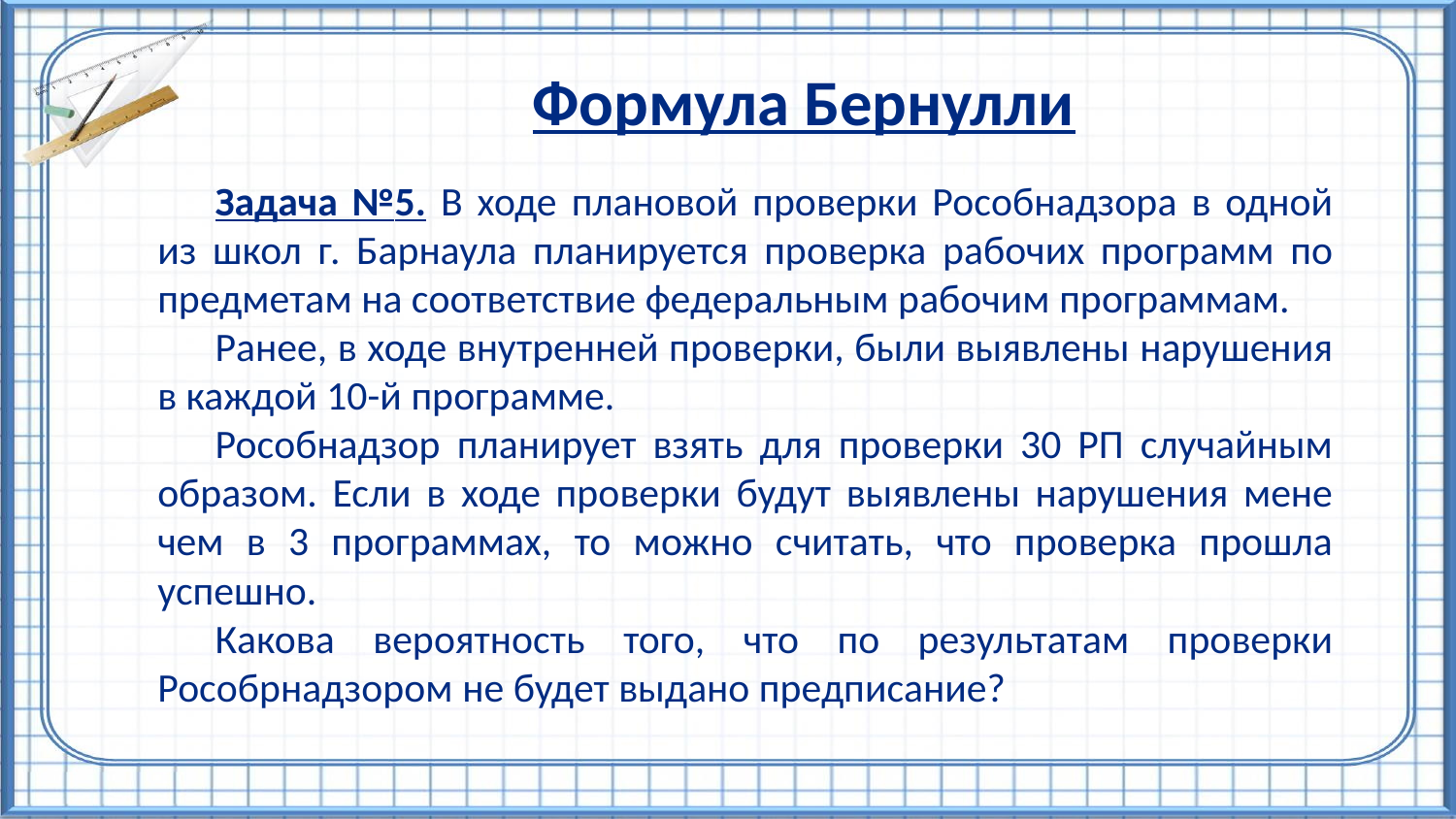

Формула Бернулли
Задача №5. В ходе плановой проверки Рособнадзора в одной из школ г. Барнаула планируется проверка рабочих программ по предметам на соответствие федеральным рабочим программам.
Ранее, в ходе внутренней проверки, были выявлены нарушения в каждой 10-й программе.
Рособнадзор планирует взять для проверки 30 РП случайным образом. Если в ходе проверки будут выявлены нарушения мене чем в 3 программах, то можно считать, что проверка прошла успешно.
Какова вероятность того, что по результатам проверки Рособрнадзором не будет выдано предписание?